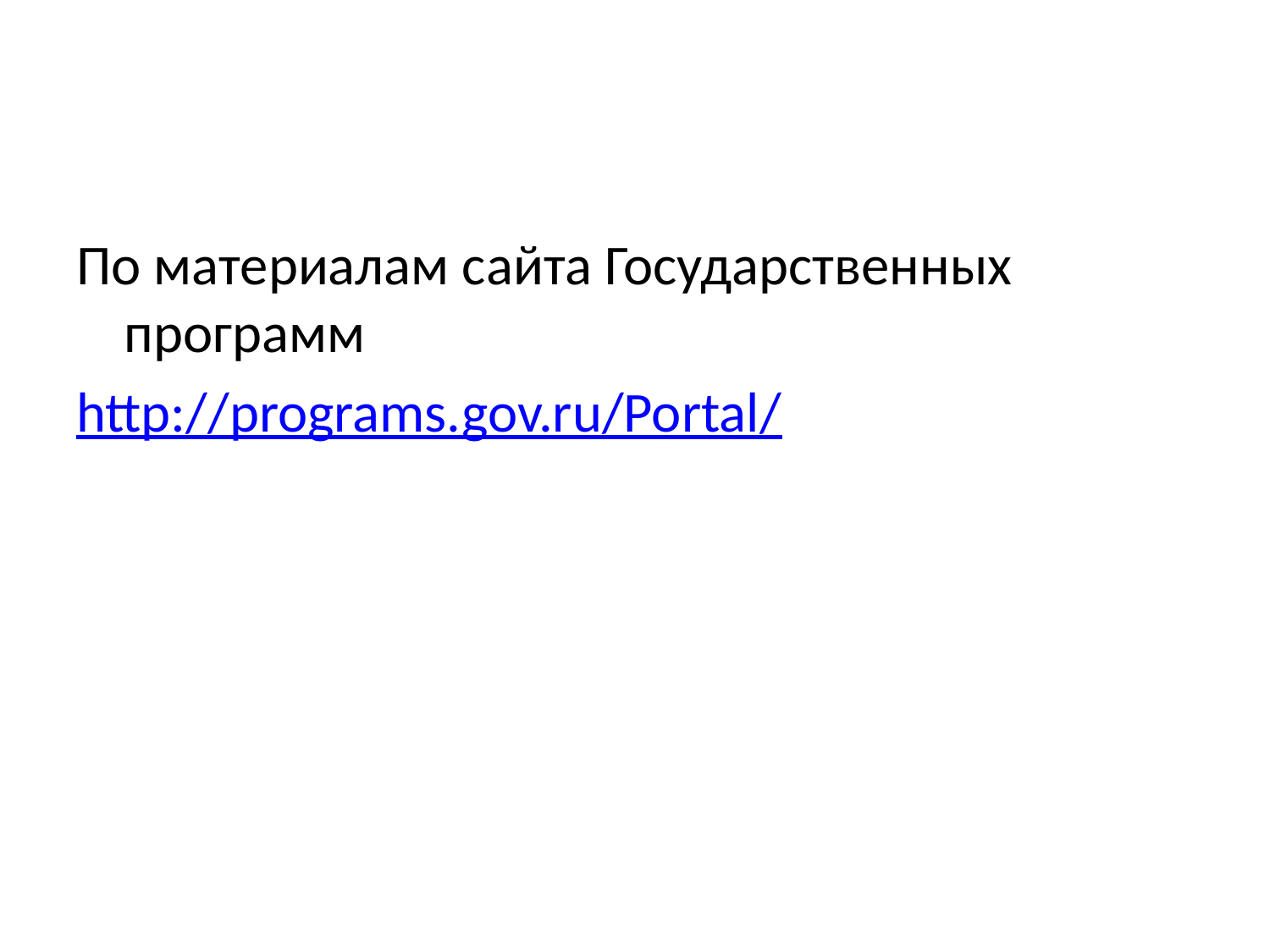

#
По материалам сайта Государственных программ
http://programs.gov.ru/Portal/